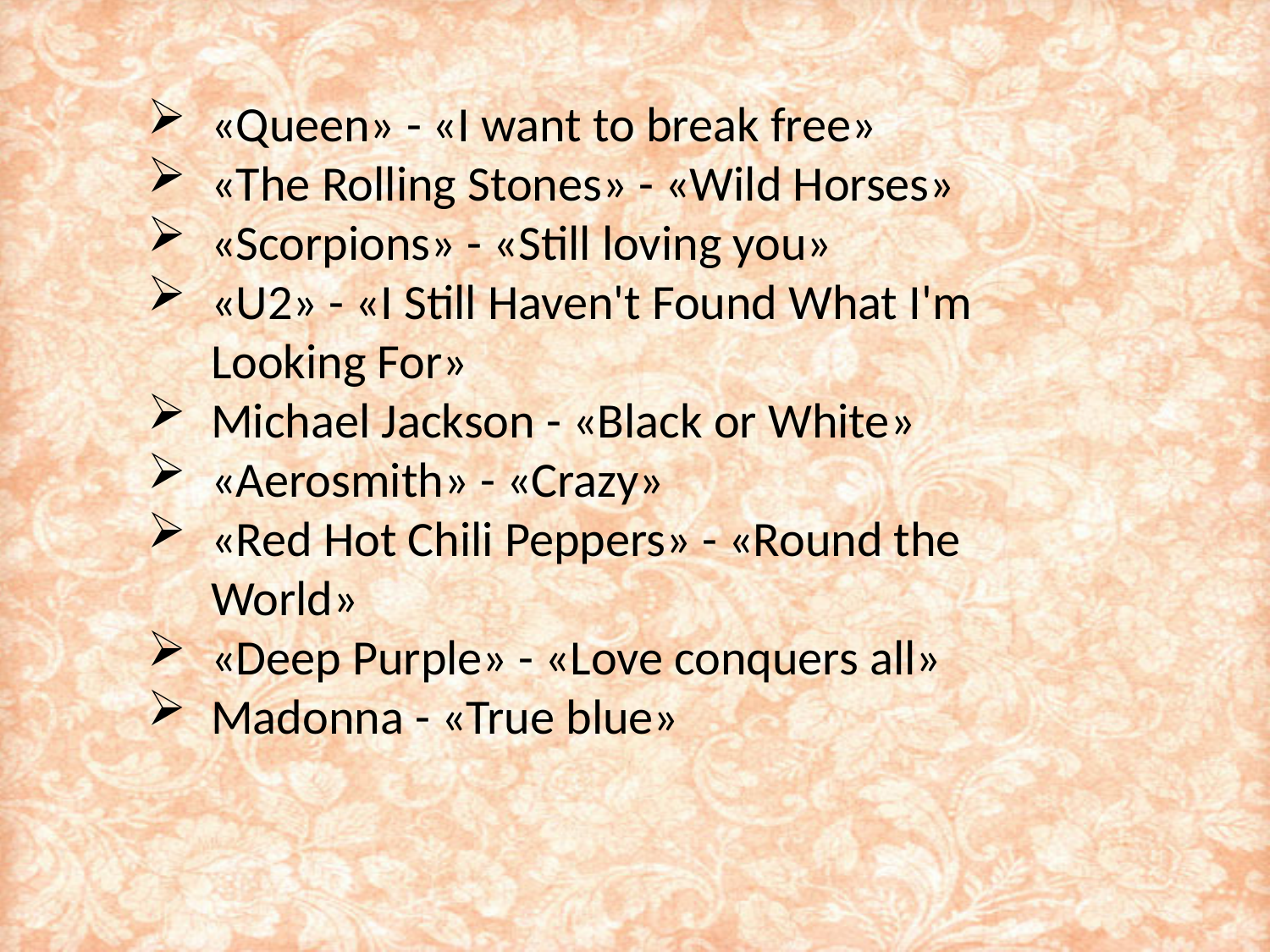

«Queen» - «I want to break free»
«The Rolling Stones» - «Wild Horses»
«Scorpions» - «Still loving you»
«U2» - «I Still Haven't Found What I'm Looking For»
Michael Jackson - «Black or White»
«Aerosmith» - «Crazy»
«Red Hot Chili Peppers» - «Round the World»
«Deep Purple» - «Love conquers all»
Madonna - «True blue»